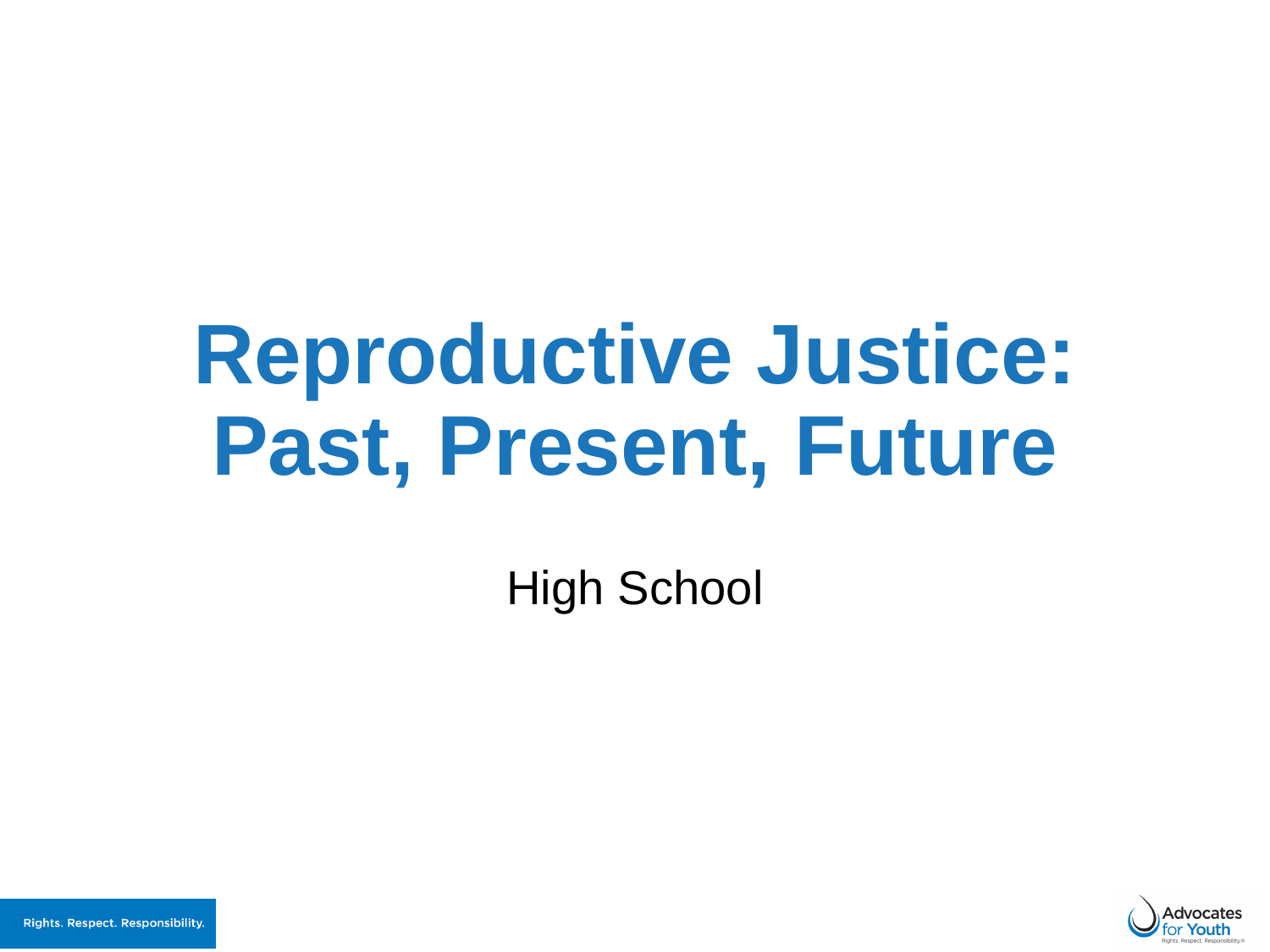

# Reproductive Justice: Past, Present, Future
High School